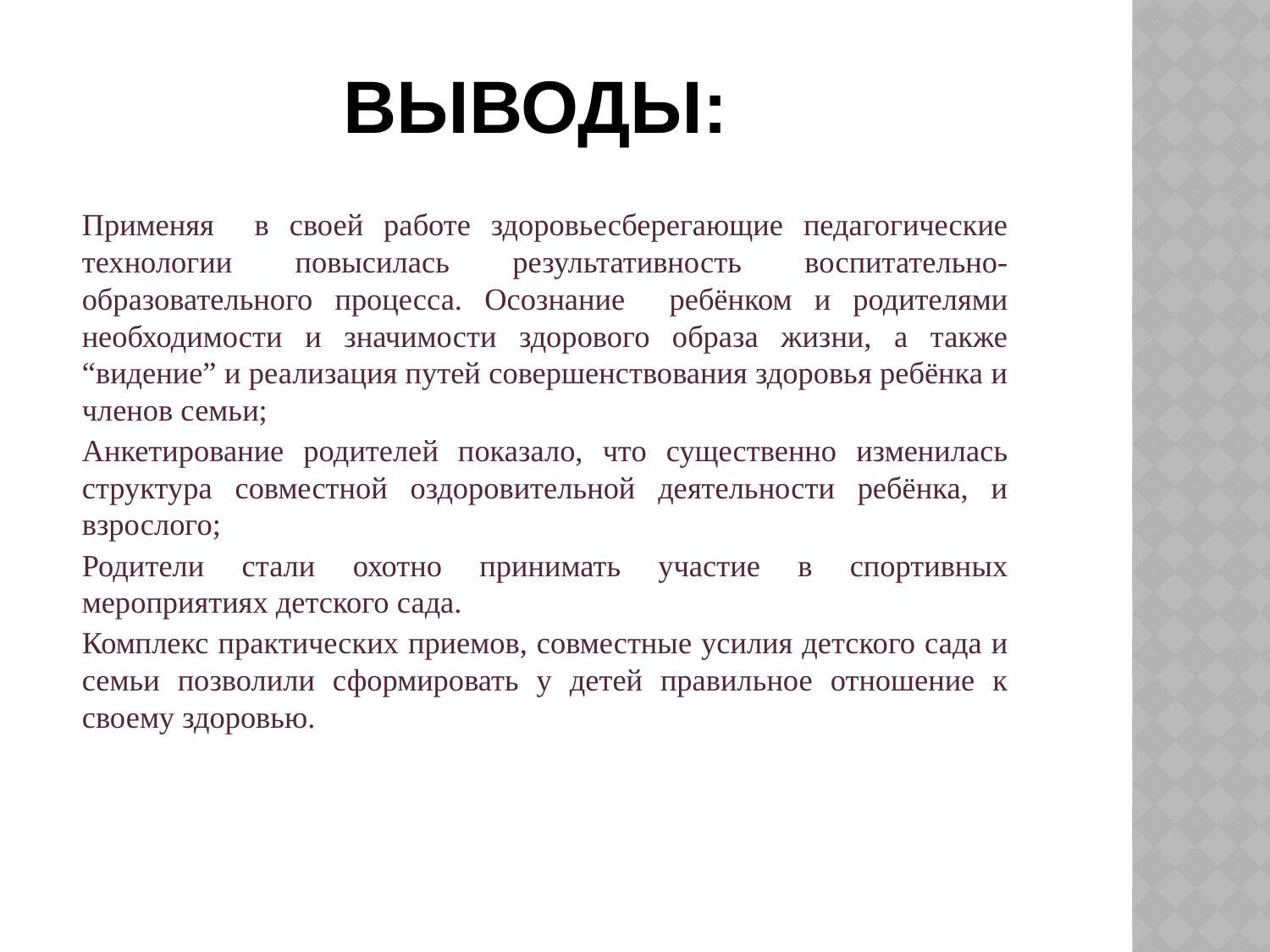

# Выводы:

Применяя  в своей работе здоровьесберегающие педагогические технологии повысилась результативность воспитательно-образовательного процесса. Осознание  ребёнком и родителями необходимости и значимости здорового образа жизни, а также “видение” и реализация путей совершенствования здоровья ребёнка и членов семьи;
Анкетирование родителей показало, что существенно изменилась структура совместной оздоровительной деятельности ребёнка, и взрослого;
Родители стали охотно принимать участие в спортивных мероприятиях детского сада.
Комплекс практических приемов, совместные усилия детского сада и семьи позволили сформировать у детей правильное отношение к своему здоровью.